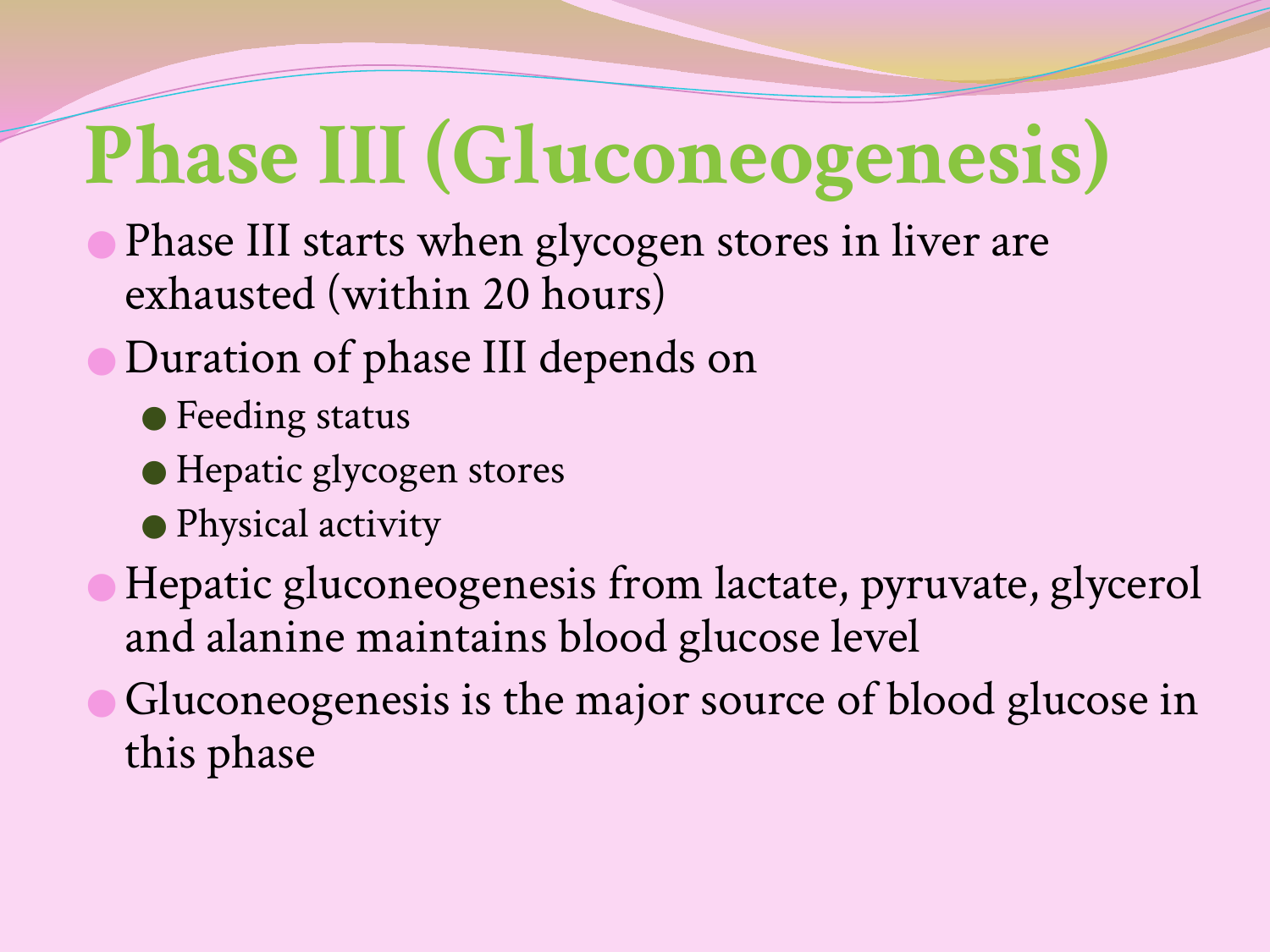

# Phase III (Gluconeogenesis)
Phase III starts when glycogen stores in liver are exhausted (within 20 hours)
Duration of phase III depends on
Feeding status
Hepatic glycogen stores
Physical activity
Hepatic gluconeogenesis from lactate, pyruvate, glycerol and alanine maintains blood glucose level
Gluconeogenesis is the major source of blood glucose in this phase